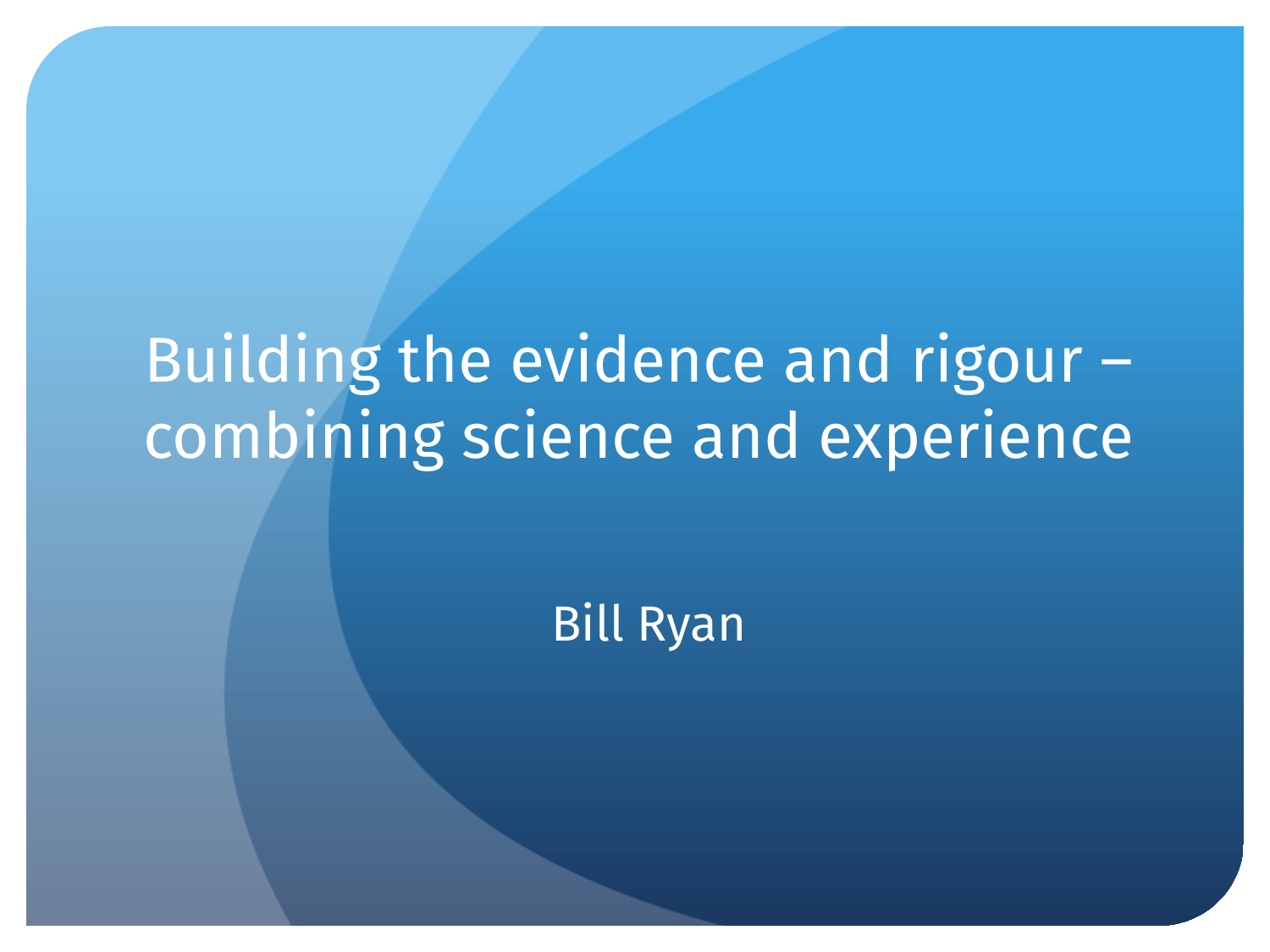

# Building the evidence and rigour – combining science and experience
Bill Ryan